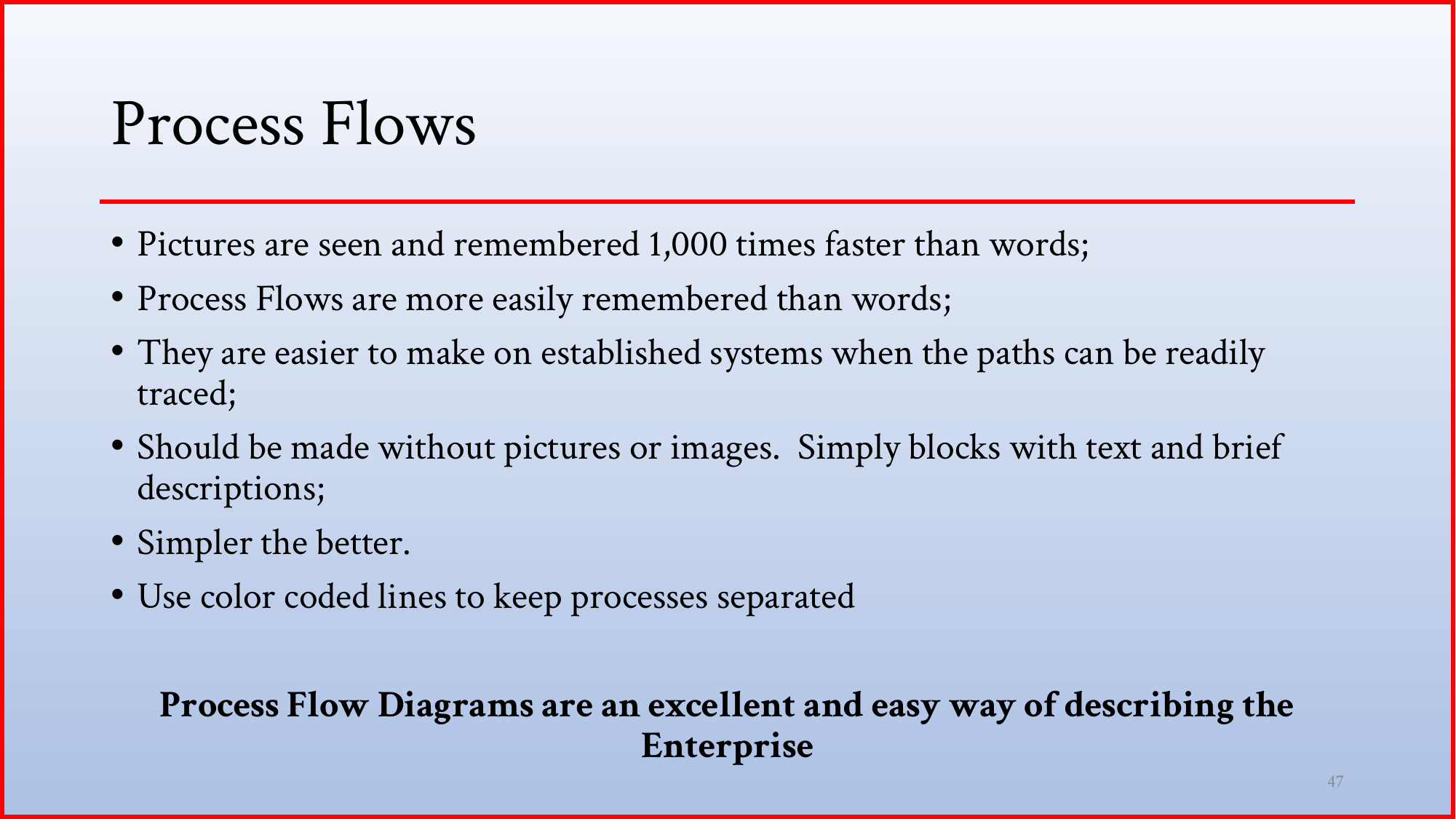

# Process Flows
Pictures are seen and remembered 1,000 times faster than words;
Process Flows are more easily remembered than words;
They are easier to make on established systems when the paths can be readily traced;
Should be made without pictures or images.  Simply blocks with text and brief descriptions;
Simpler the better.
Use color coded lines to keep processes separated

Process Flow Diagrams are an excellent and easy way of describing the Enterprise

47